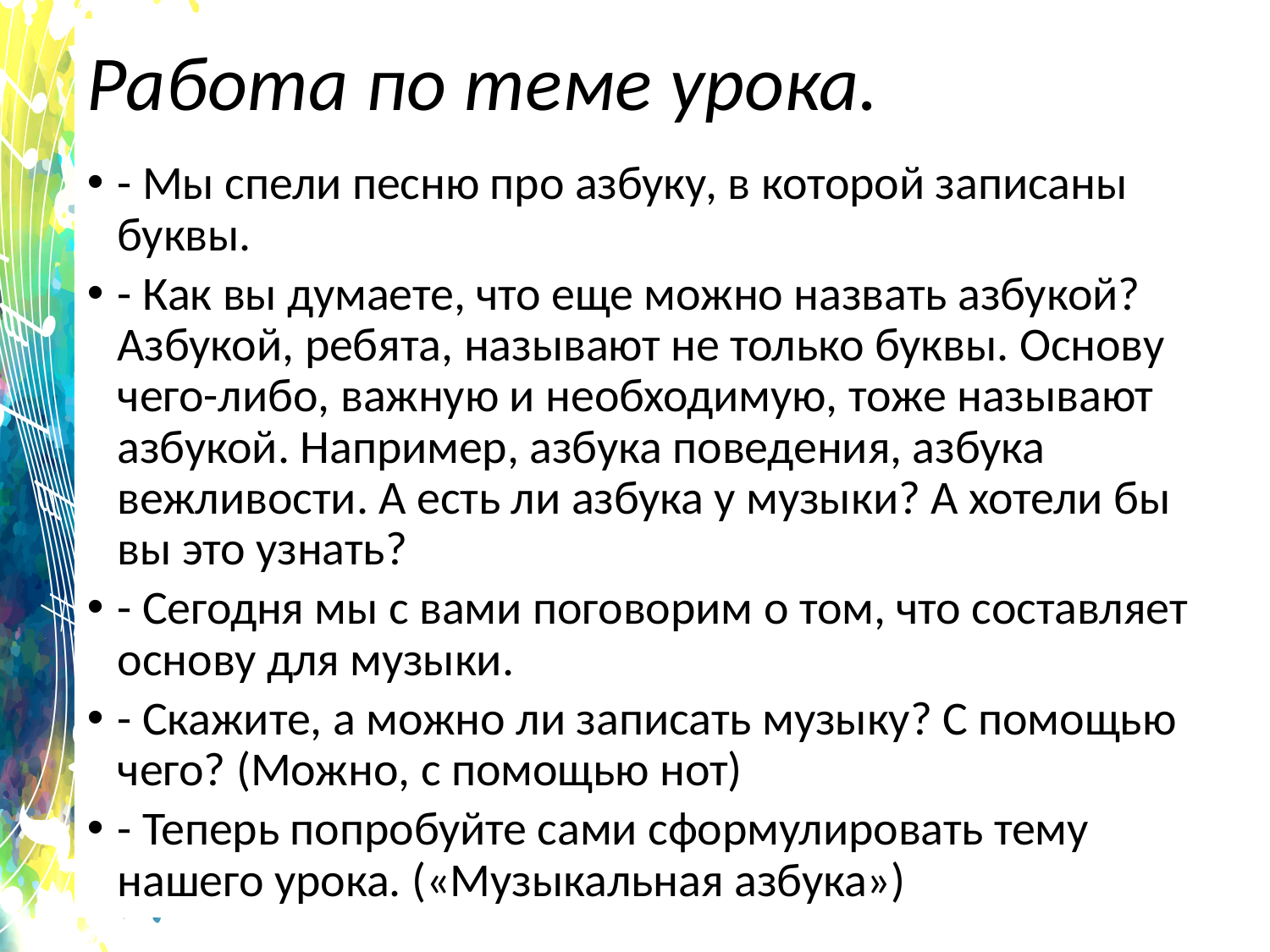

# Работа по теме урока.
- Мы спели песню про азбуку, в которой записаны буквы.
- Как вы думаете, что еще можно назвать азбукой? Азбукой, ребята, называют не только буквы. Основу чего-либо, важную и необходимую, тоже называют азбукой. Например, азбука поведения, азбука вежливости. А есть ли азбука у музыки? А хотели бы вы это узнать?
- Сегодня мы с вами поговорим о том, что составляет основу для музыки.
- Скажите, а можно ли записать музыку? С помощью чего? (Можно, с помощью нот)
- Теперь попробуйте сами сформулировать тему нашего урока. («Музыкальная азбука»)